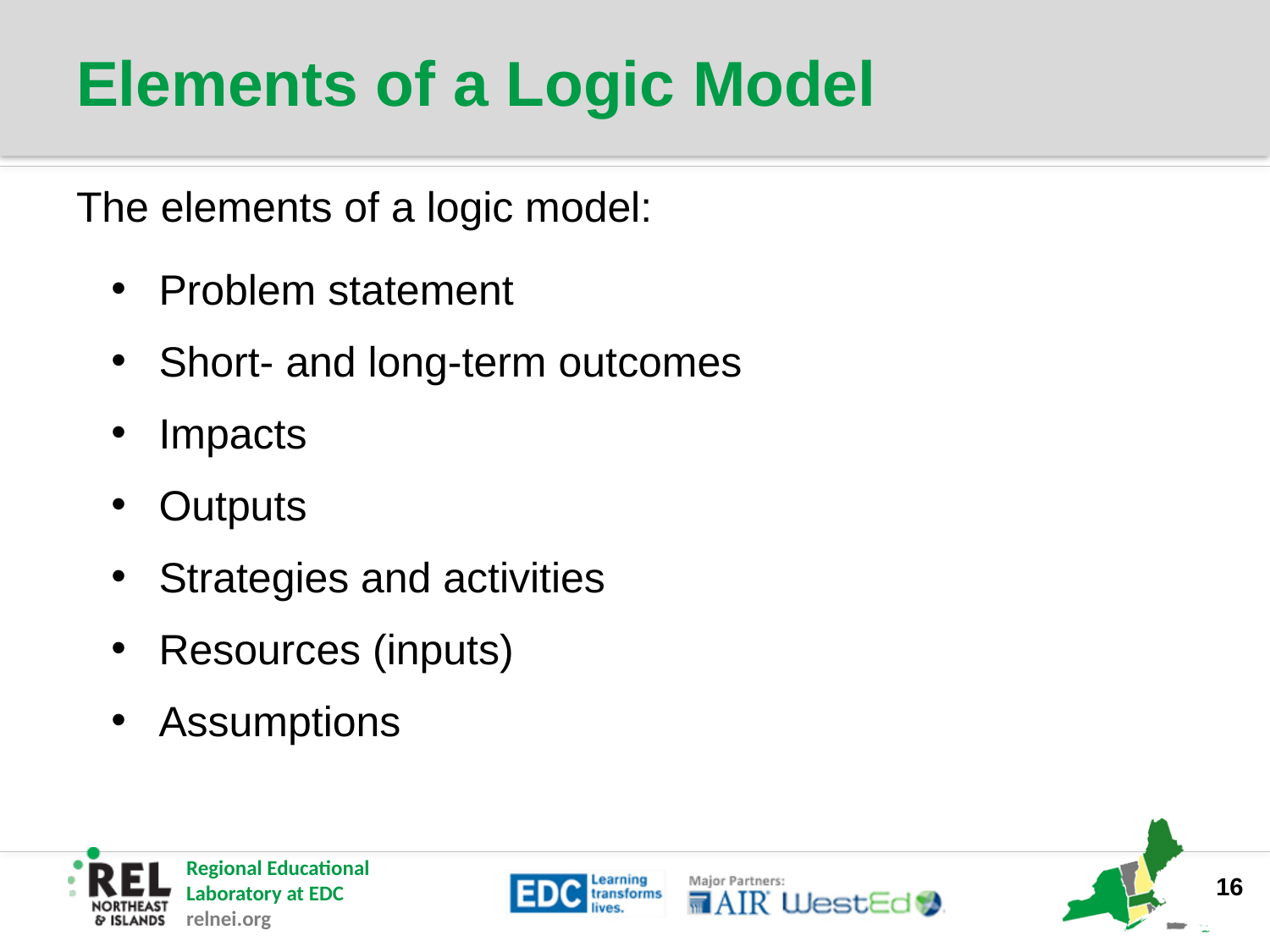

# Elements of a Logic Model
The elements of a logic model:
Problem statement
Short- and long-term outcomes
Impacts
Outputs
Strategies and activities
Resources (inputs)
Assumptions

16